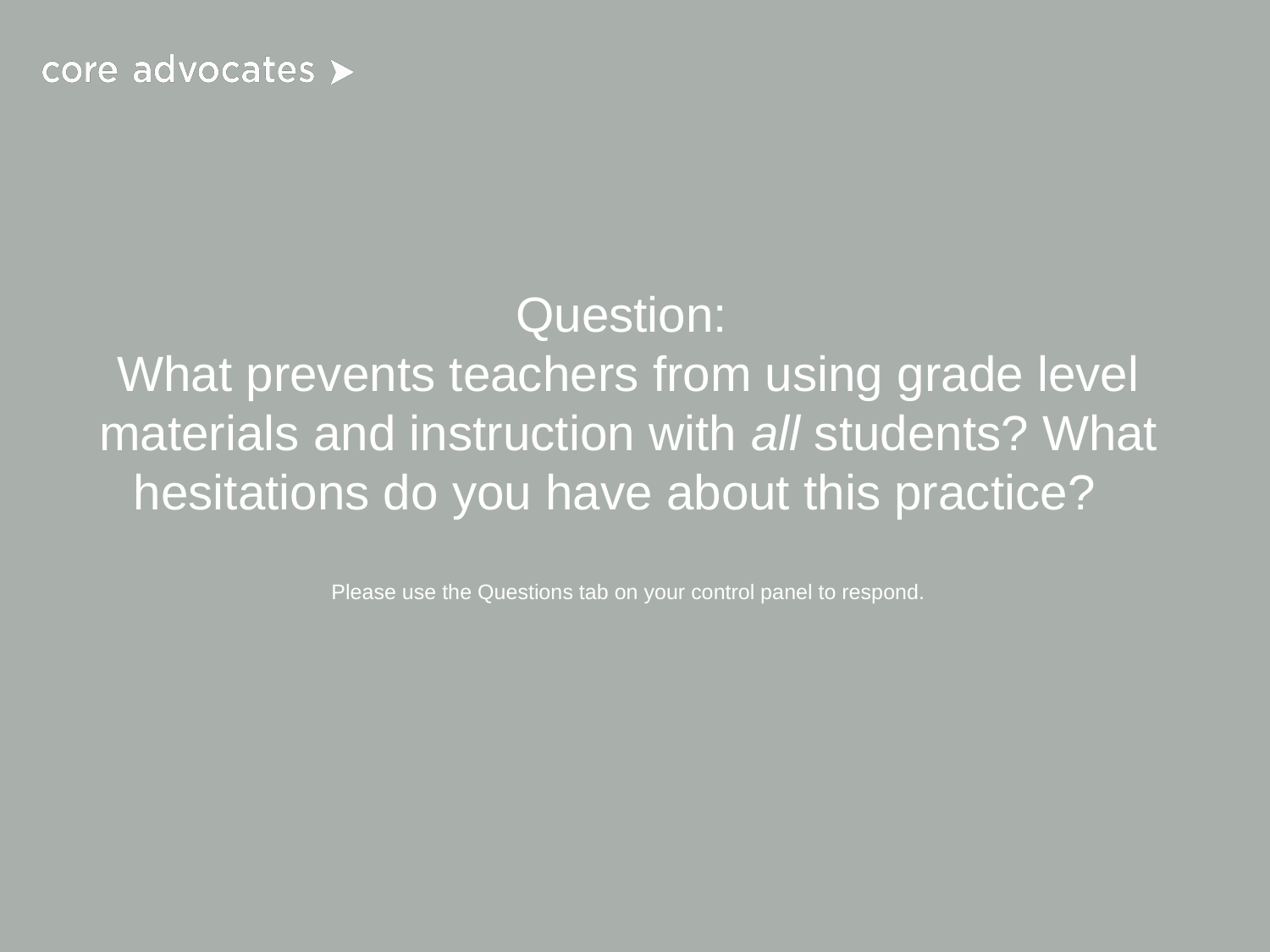

# Question:
What prevents teachers from using grade level materials and instruction with all students? What hesitations do you have about this practice?
Please use the Questions tab on your control panel to respond.